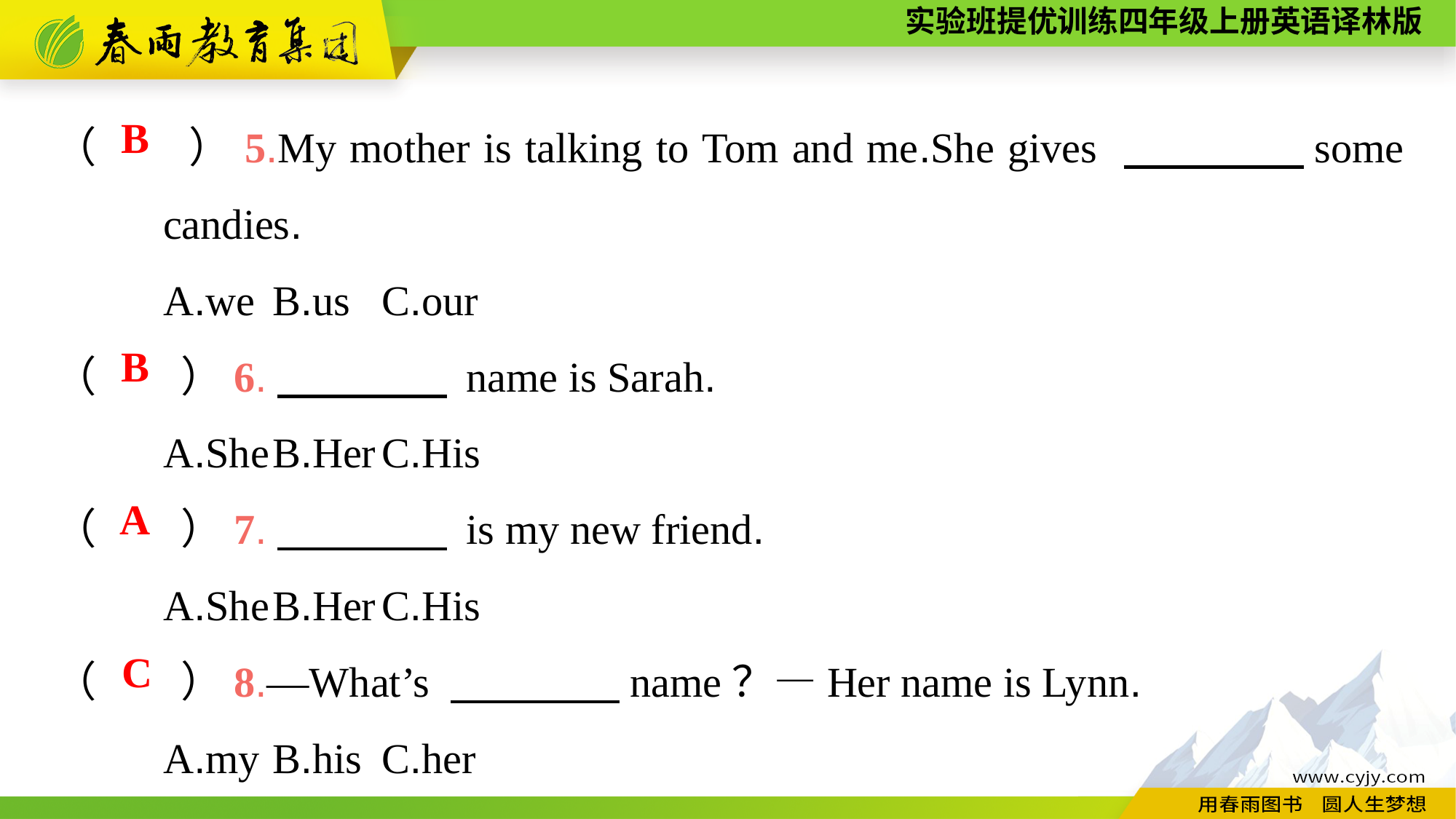

（　　）5.My mother is talking to Tom and me.She gives 　　　　some 	candies.
	A.we	B.us	C.our
（　　）6.　　　　 name is Sarah.
	A.She	B.Her	C.His
（　　）7.　　　　 is my new friend.
	A.She	B.Her	C.His
（　　）8.—What’s 　　　　name？—Her name is Lynn.
	A.my	B.his	C.her
B
B
A
C